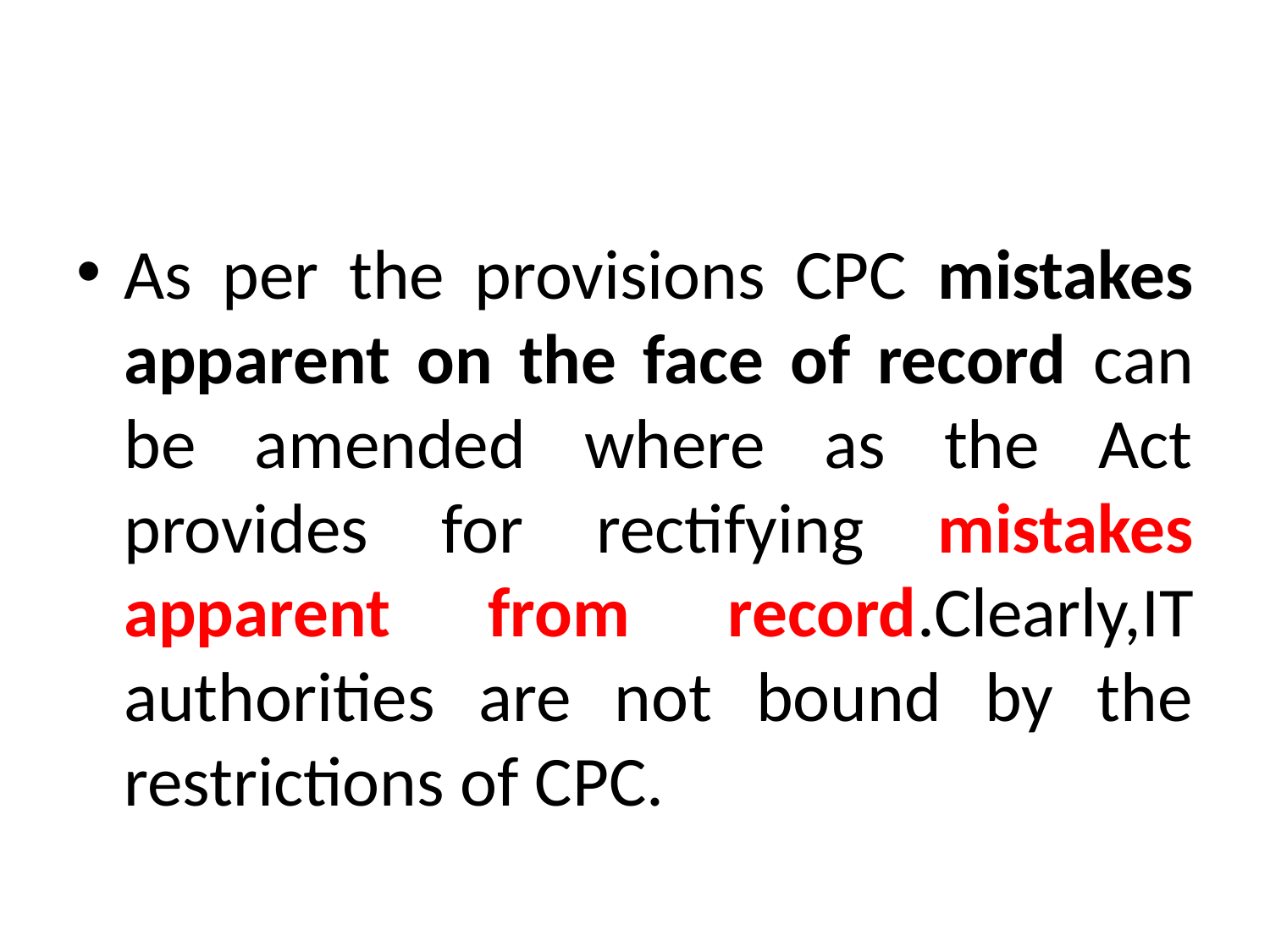

#
As per the provisions CPC mistakes apparent on the face of record can be amended where as the Act provides for rectifying mistakes apparent from record.Clearly,IT authorities are not bound by the restrictions of CPC.